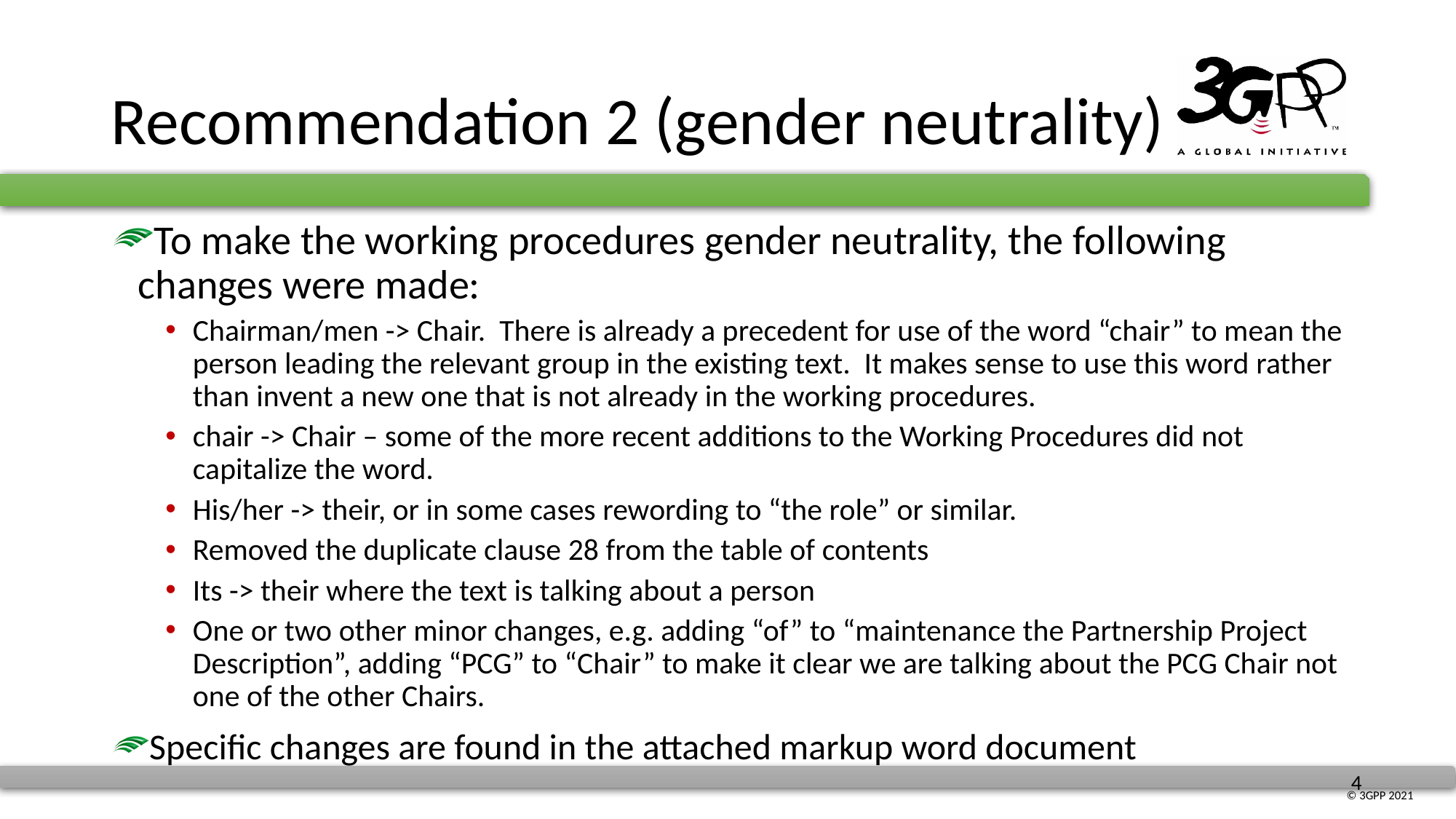

# Recommendation 2 (gender neutrality)
To make the working procedures gender neutrality, the following changes were made:
Chairman/men -> Chair.  There is already a precedent for use of the word “chair” to mean the person leading the relevant group in the existing text.  It makes sense to use this word rather than invent a new one that is not already in the working procedures.
chair -> Chair – some of the more recent additions to the Working Procedures did not capitalize the word.
His/her -> their, or in some cases rewording to “the role” or similar.
Removed the duplicate clause 28 from the table of contents
Its -> their where the text is talking about a person
One or two other minor changes, e.g. adding “of” to “maintenance the Partnership Project Description”, adding “PCG” to “Chair” to make it clear we are talking about the PCG Chair not one of the other Chairs.
Specific changes are found in the attached markup word document